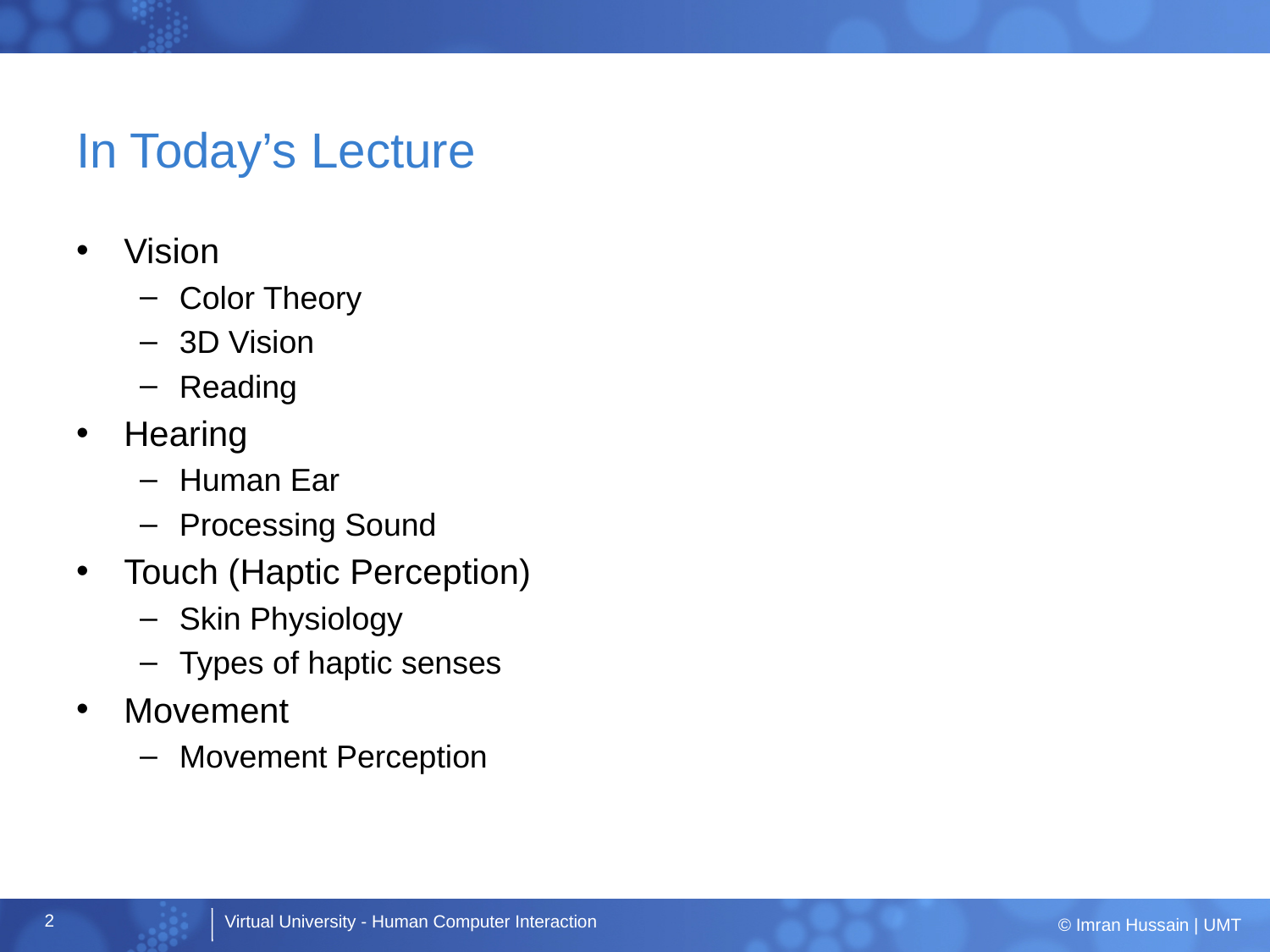

# In Today’s Lecture
Vision
Color Theory
3D Vision
Reading
Hearing
Human Ear
Processing Sound
Touch (Haptic Perception)
Skin Physiology
Types of haptic senses
Movement
Movement Perception